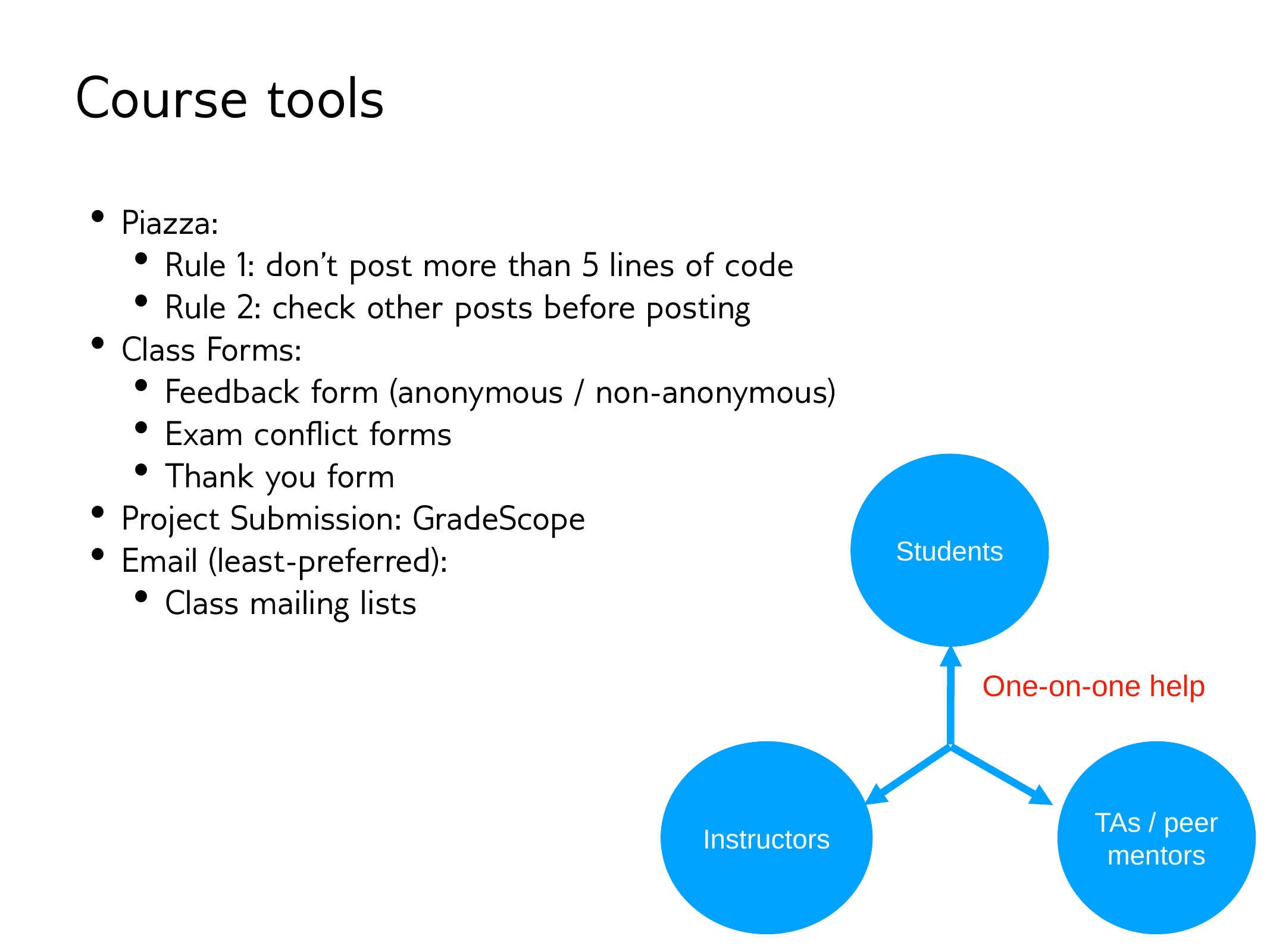

Course tools
Piazza:
Rule 1: don’t post more than 5 lines of code
Rule 2: check other posts before posting
Class Forms:
Feedback form (anonymous / non-anonymous)
Exam conflict forms
Thank you form
Project Submission: GradeScope
Email (least-preferred):
Class mailing lists

Students

One-on-one help
Instructors
TAs / peer mentors